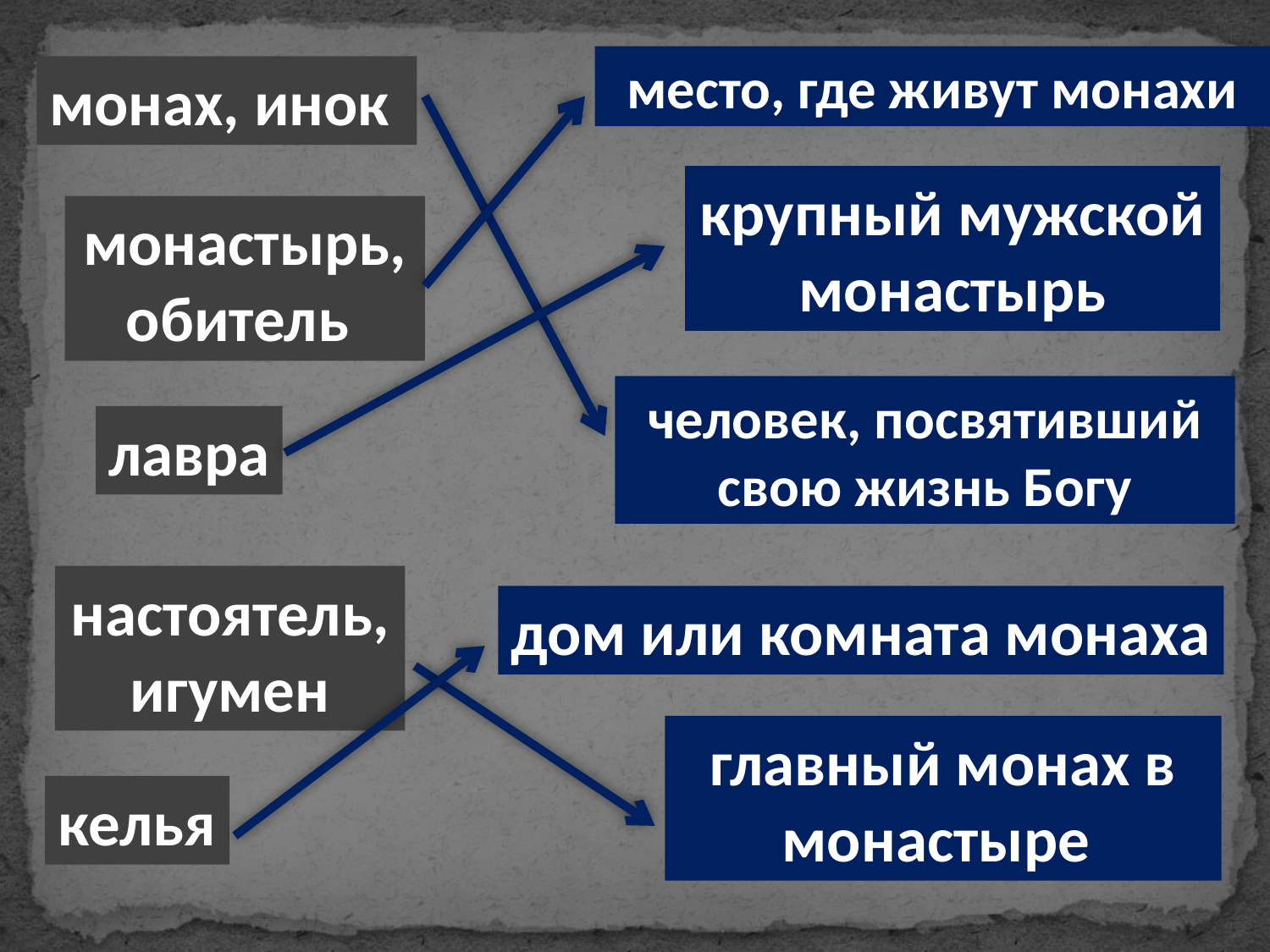

место, где живут монахи
монах, инок
крупный мужской монастырь
монастырь, обитель
человек, посвятивший свою жизнь Богу
лавра
настоятель, игумен
дом или комната монаха
главный монах в монастыре
келья